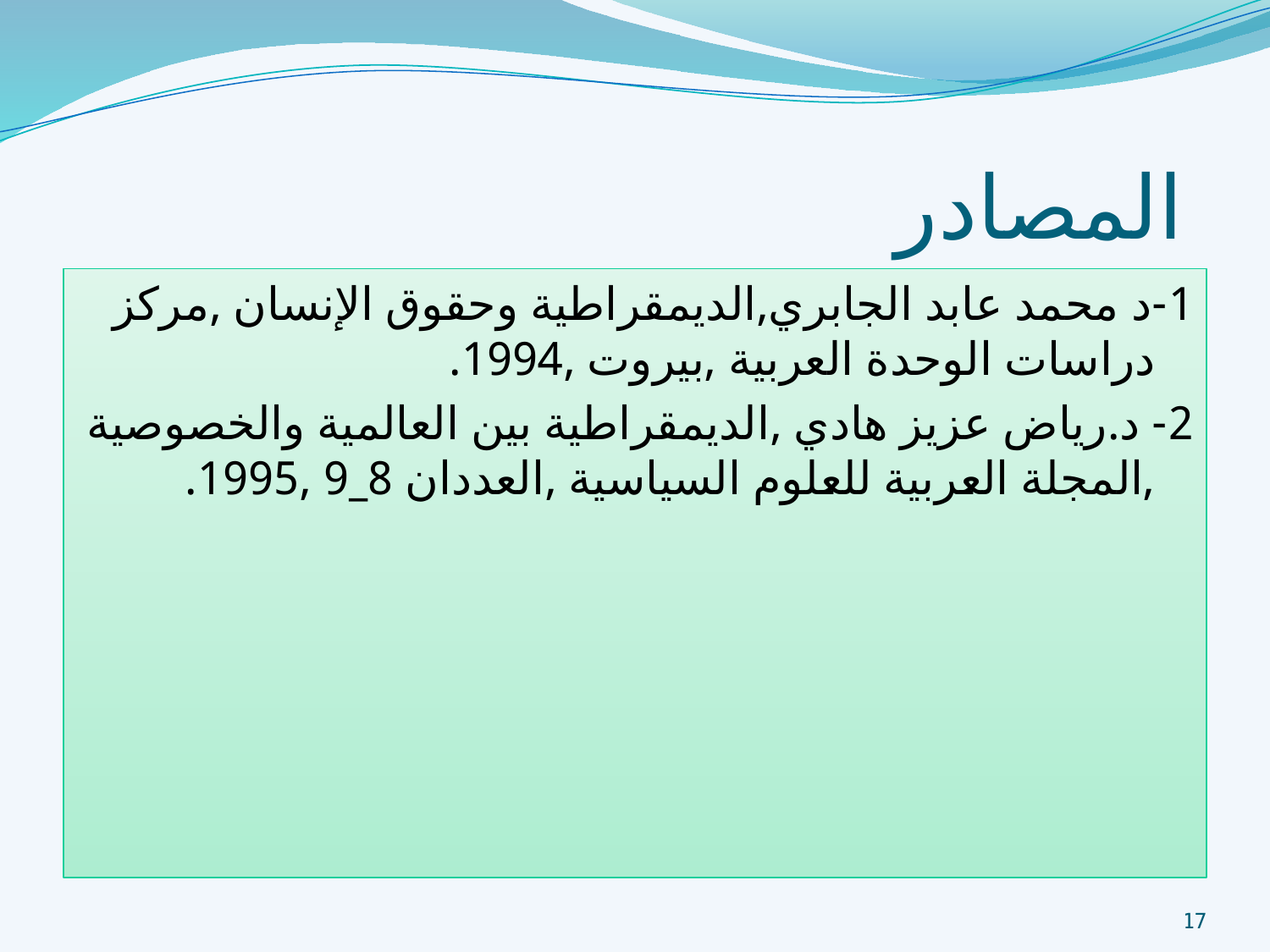

# المصادر
1-د محمد عابد الجابري,الديمقراطية وحقوق الإنسان ,مركز دراسات الوحدة العربية ,بيروت ,1994.
2- د.رياض عزيز هادي ,الديمقراطية بين العالمية والخصوصية ,المجلة العربية للعلوم السياسية ,العددان 8_9 ,1995.

17